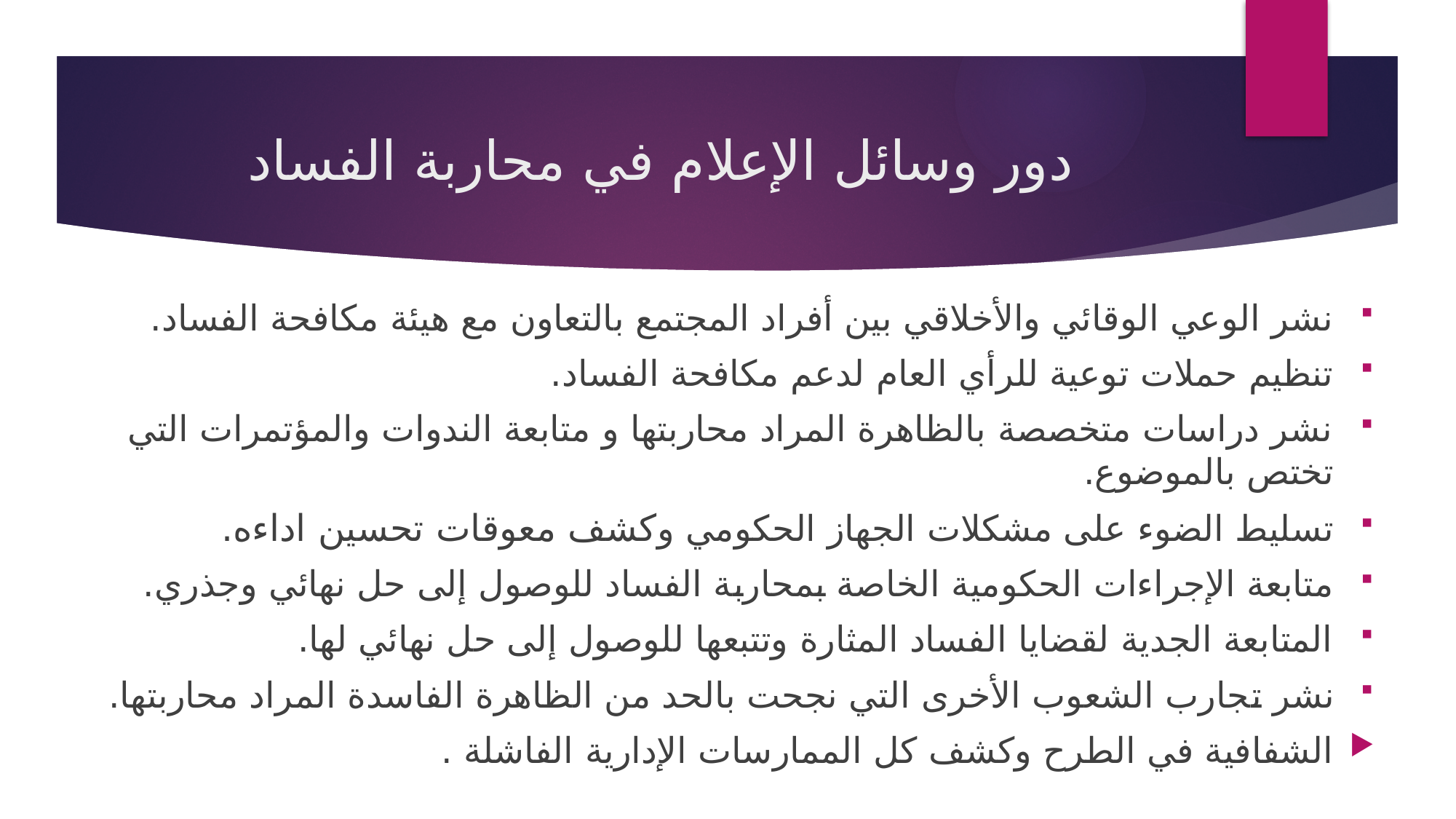

# دور وسائل الإعلام في محاربة الفساد
نشر الوعي الوقائي والأخلاقي بين أفراد المجتمع بالتعاون مع هيئة مكافحة الفساد.
تنظيم حملات توعية للرأي العام لدعم مكافحة الفساد.
نشر دراسات متخصصة بالظاهرة المراد محاربتها و متابعة الندوات والمؤتمرات التي تختص بالموضوع.
تسليط الضوء على مشكلات الجهاز الحكومي وكشف معوقات تحسين اداءه.
متابعة الإجراءات الحكومية الخاصة بمحاربة الفساد للوصول إلى حل نهائي وجذري.
المتابعة الجدية لقضايا الفساد المثارة وتتبعها للوصول إلى حل نهائي لها.
نشر تجارب الشعوب الأخرى التي نجحت بالحد من الظاهرة الفاسدة المراد محاربتها.
الشفافية في الطرح وكشف كل الممارسات الإدارية الفاشلة .